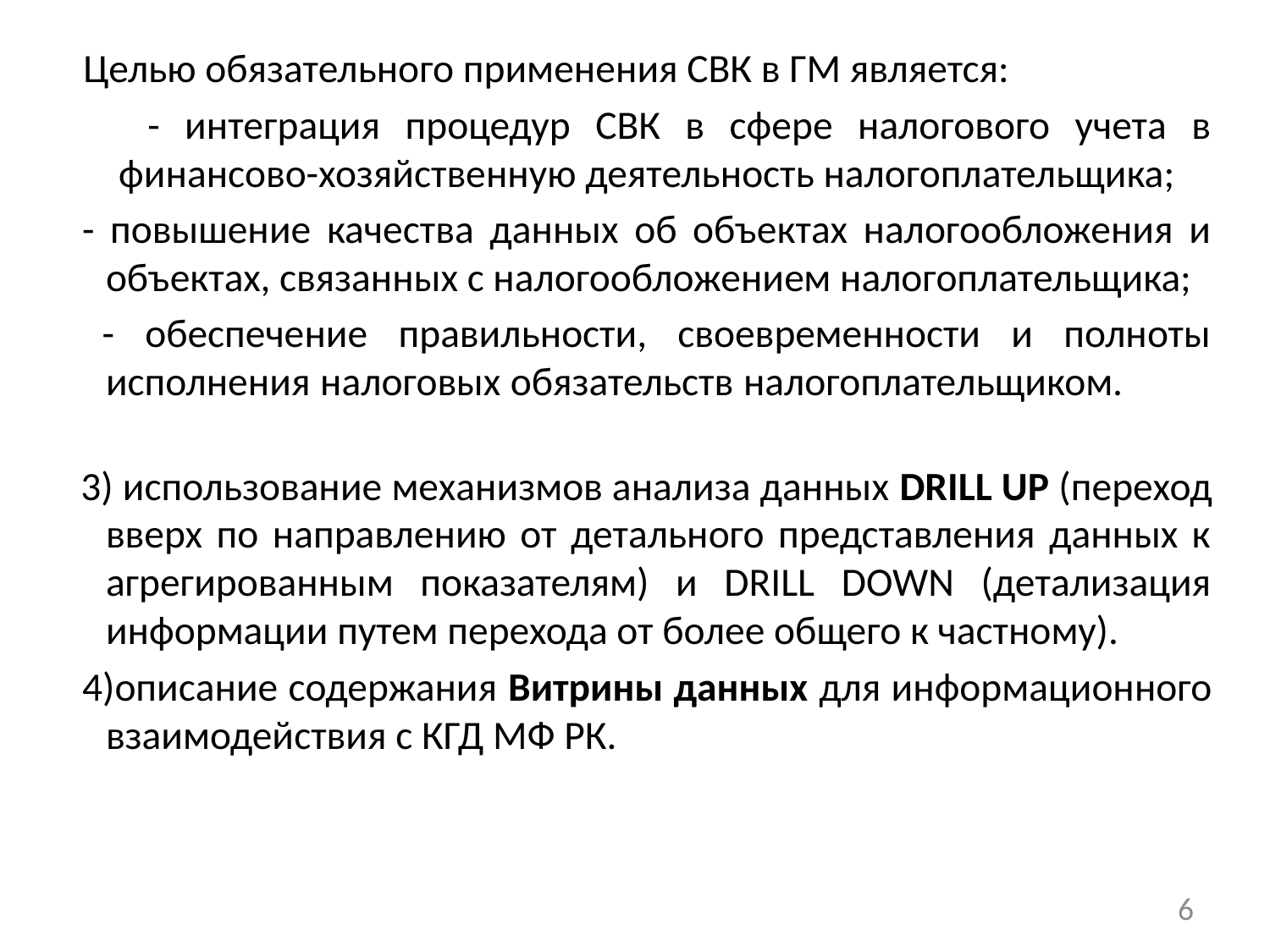

Целью обязательного применения СВК в ГМ является:
    - интеграция процедур СВК в сфере налогового учета в финансово-хозяйственную деятельность налогоплательщика;
- повышение качества данных об объектах налогообложения и объектах, связанных с налогообложением налогоплательщика;
 - обеспечение правильности, своевременности и полноты исполнения налоговых обязательств налогоплательщиком.
 3) использование механизмов анализа данных DRILL UP (переход вверх по направлению от детального представления данных к агрегированным показателям) и DRILL DOWN (детализация информации путем перехода от более общего к частному).
4)описание содержания Витрины данных для информационного взаимодействия с КГД МФ РК.

6